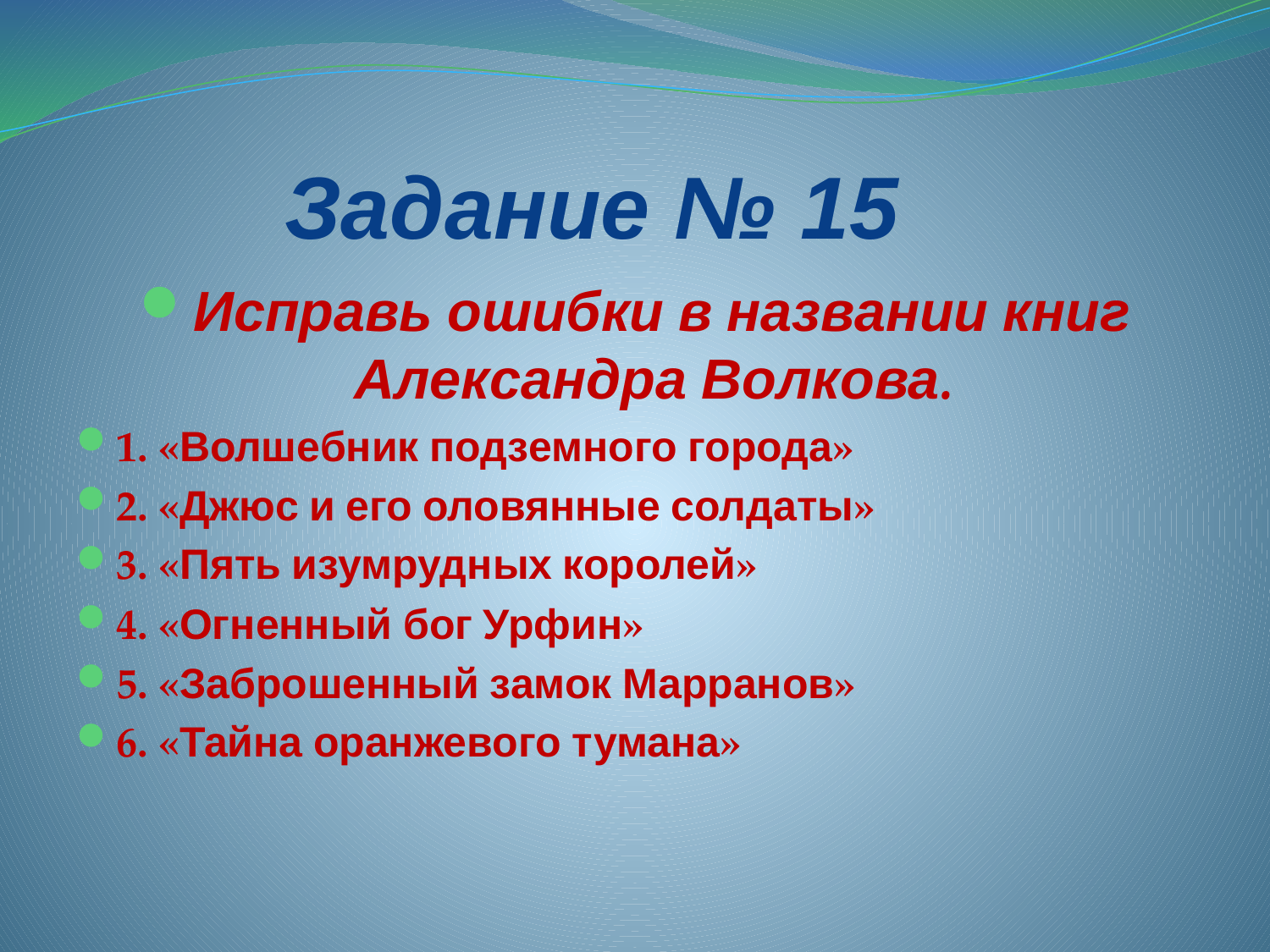

# Задание № 15
Исправь ошибки в названии книг Александра Волкова.
1. «Волшебник подземного города»
2. «Джюс и его оловянные солдаты»
3. «Пять изумрудных королей»
4. «Огненный бог Урфин»
5. «Заброшенный замок Марранов»
6. «Тайна оранжевого тумана»